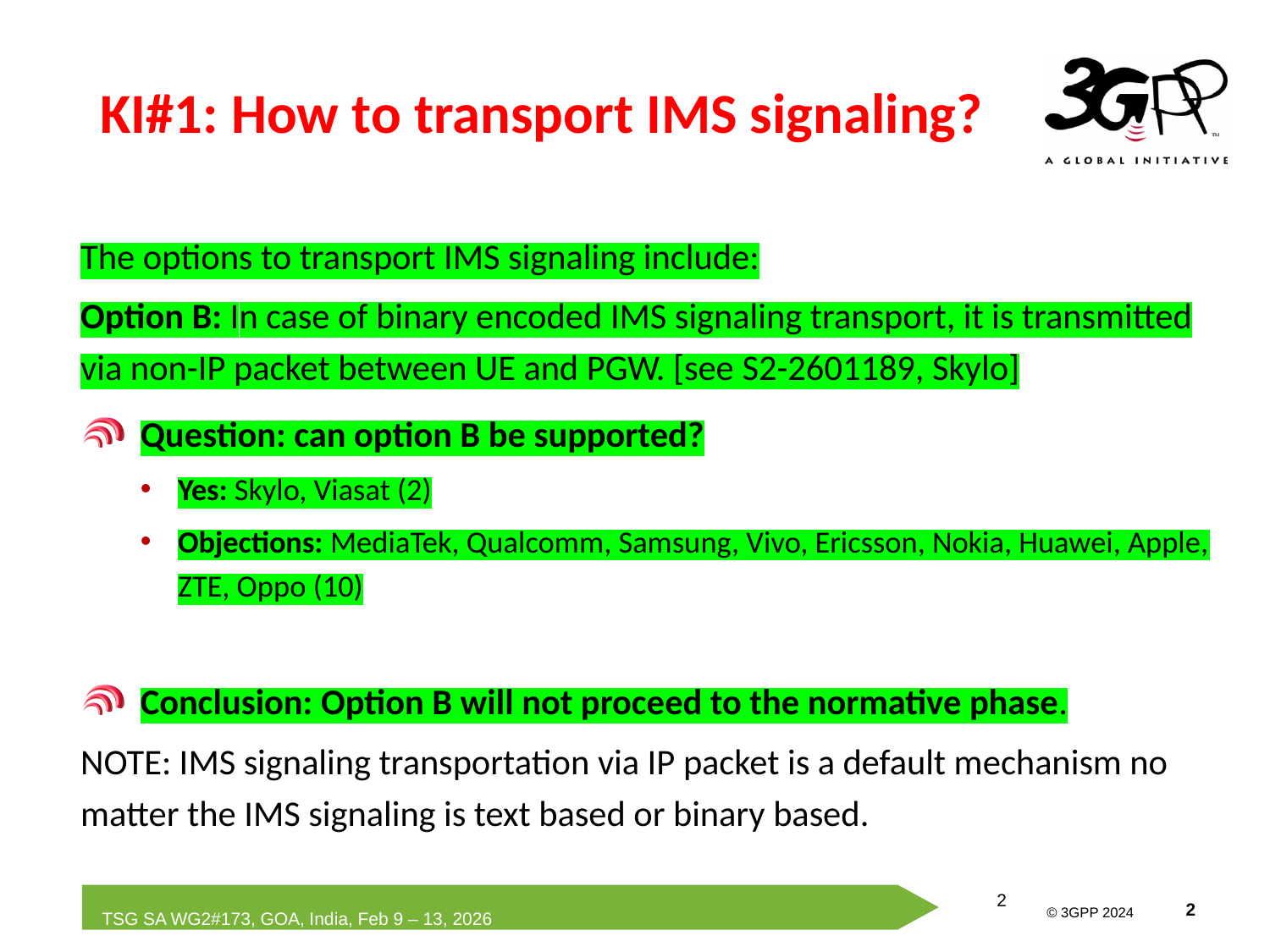

# KI#1: How to transport IMS signaling?
The options to transport IMS signaling include:
Option B: In case of binary encoded IMS signaling transport, it is transmitted via non-IP packet between UE and PGW. [see S2-2601189, Skylo]
Question: can option B be supported?
Yes: Skylo, Viasat (2)
Objections: MediaTek, Qualcomm, Samsung, Vivo, Ericsson, Nokia, Huawei, Apple, ZTE, Oppo (10)

Conclusion: Option B will not proceed to the normative phase.
NOTE: IMS signaling transportation via IP packet is a default mechanism no matter the IMS signaling is text based or binary based.
2